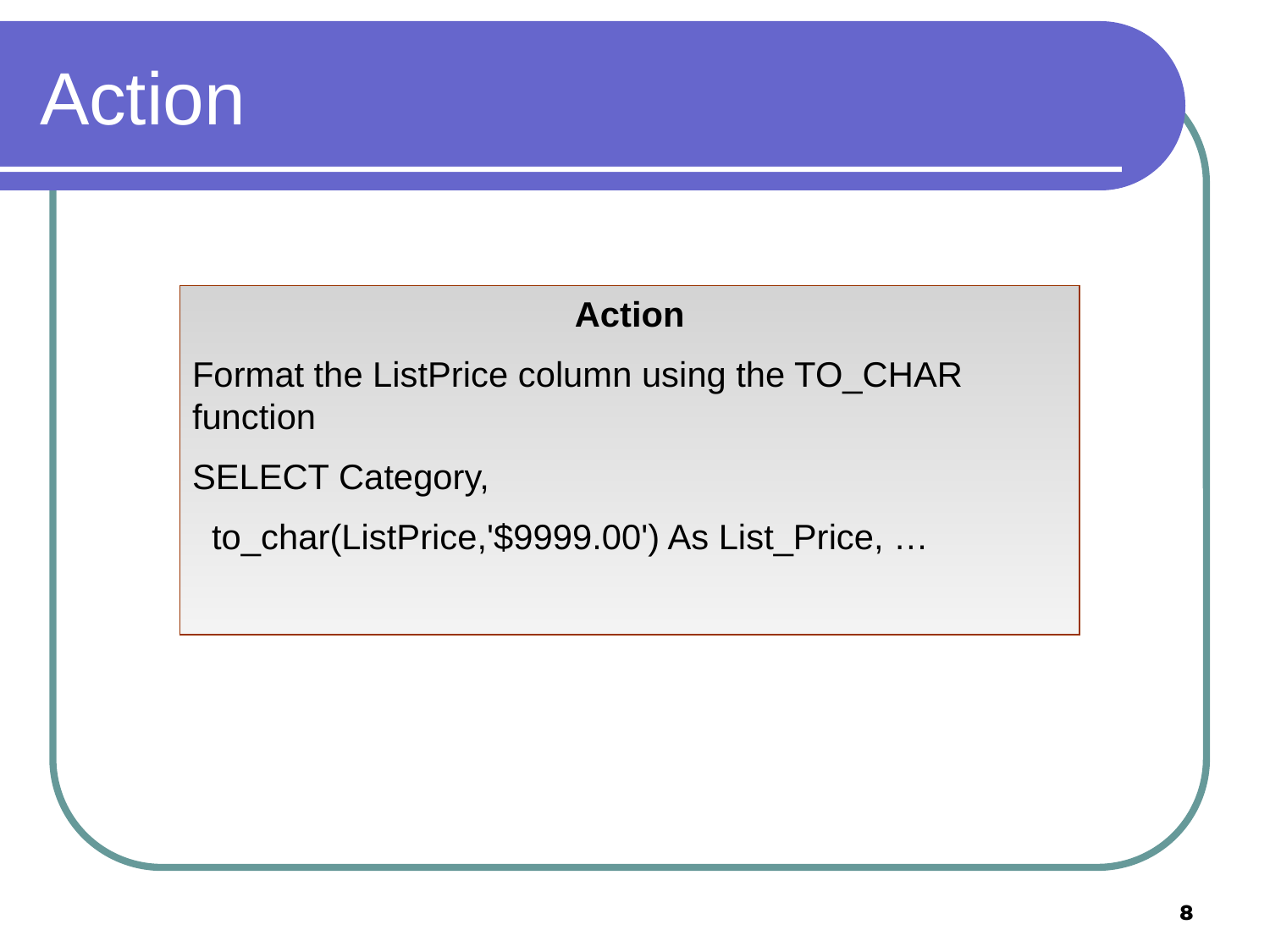

# Action
Action
Format the ListPrice column using the TO_CHAR function
SELECT Category,
  to_char(ListPrice,'$9999.00') As List_Price, …
8